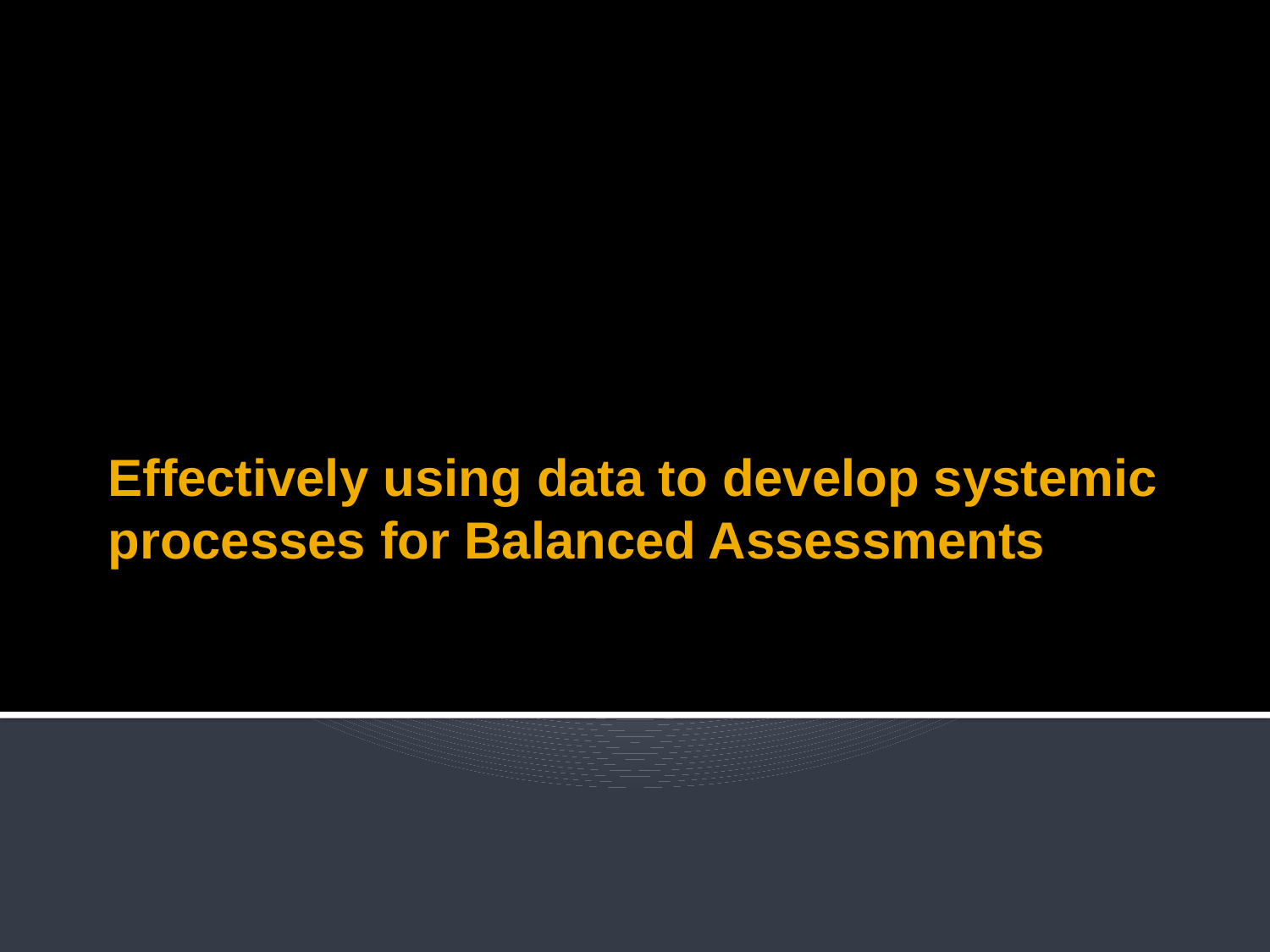

# Effectively using data to develop systemic processes for Balanced Assessments